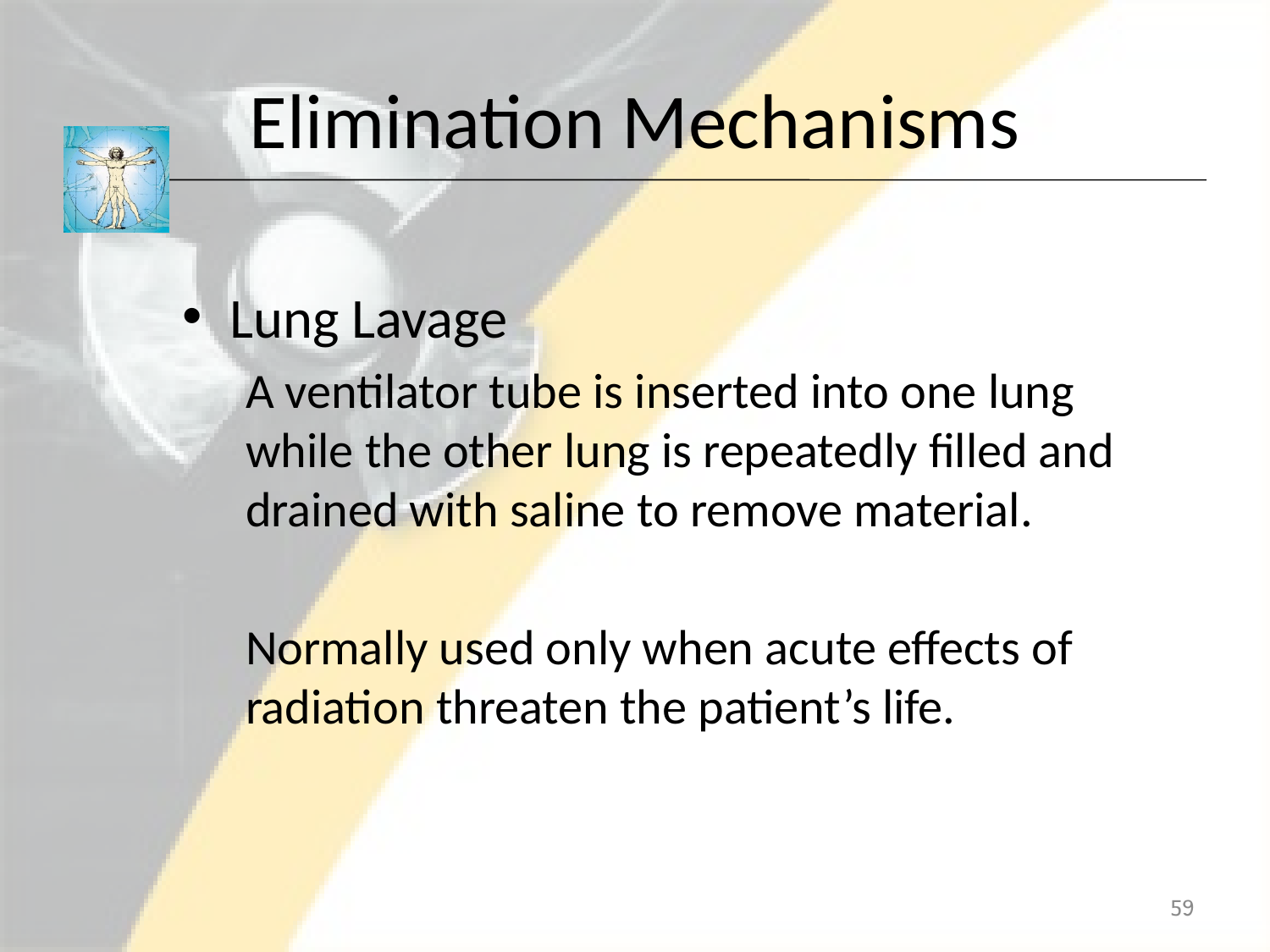

# Elimination Mechanisms
Lung Lavage
A ventilator tube is inserted into one lung while the other lung is repeatedly filled and drained with saline to remove material.

Normally used only when acute effects of radiation threaten the patient’s life.
59